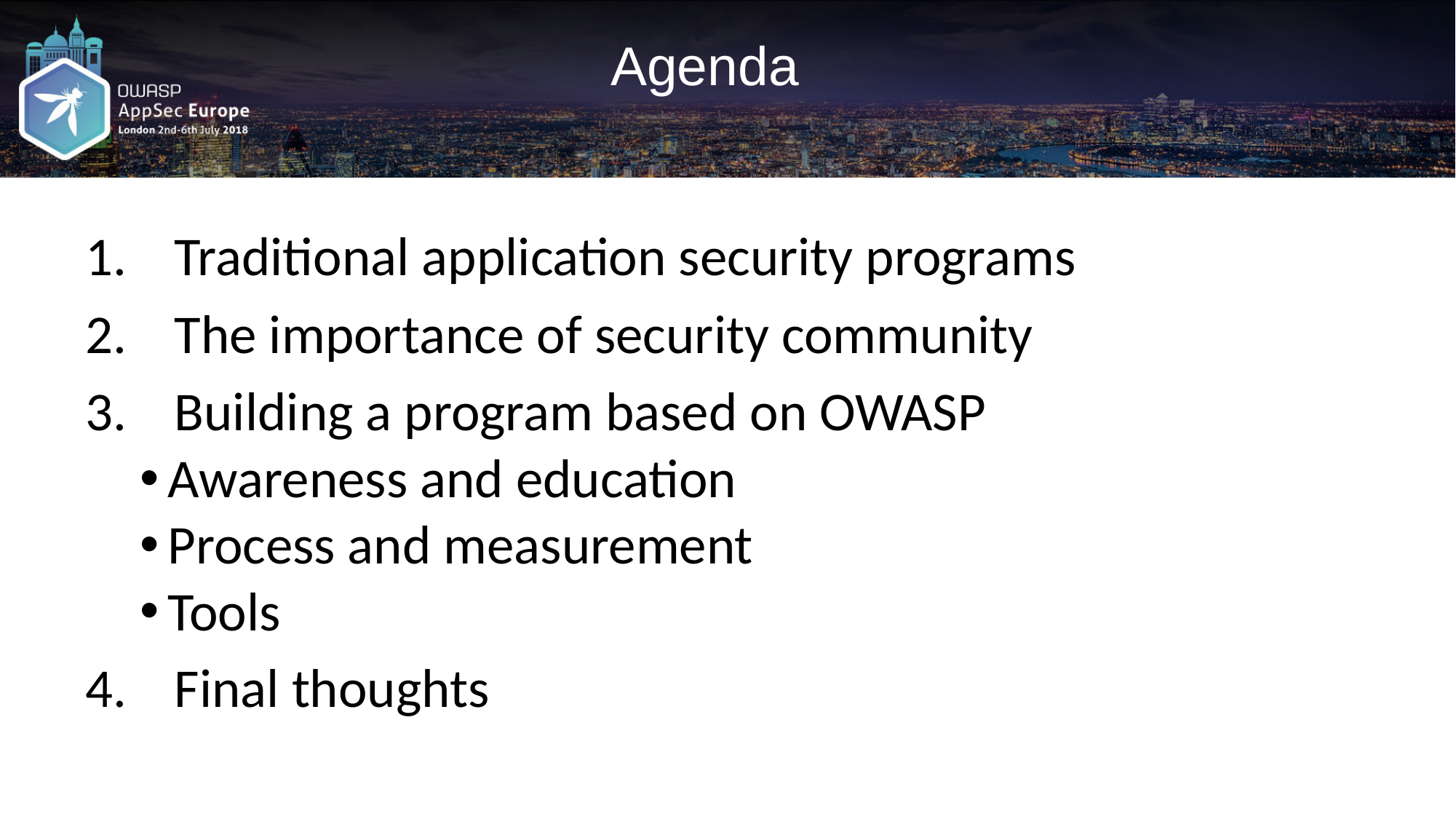

Agenda
Traditional application security programs
The importance of security community
Building a program based on OWASP
Awareness and education
Process and measurement
Tools
Final thoughts